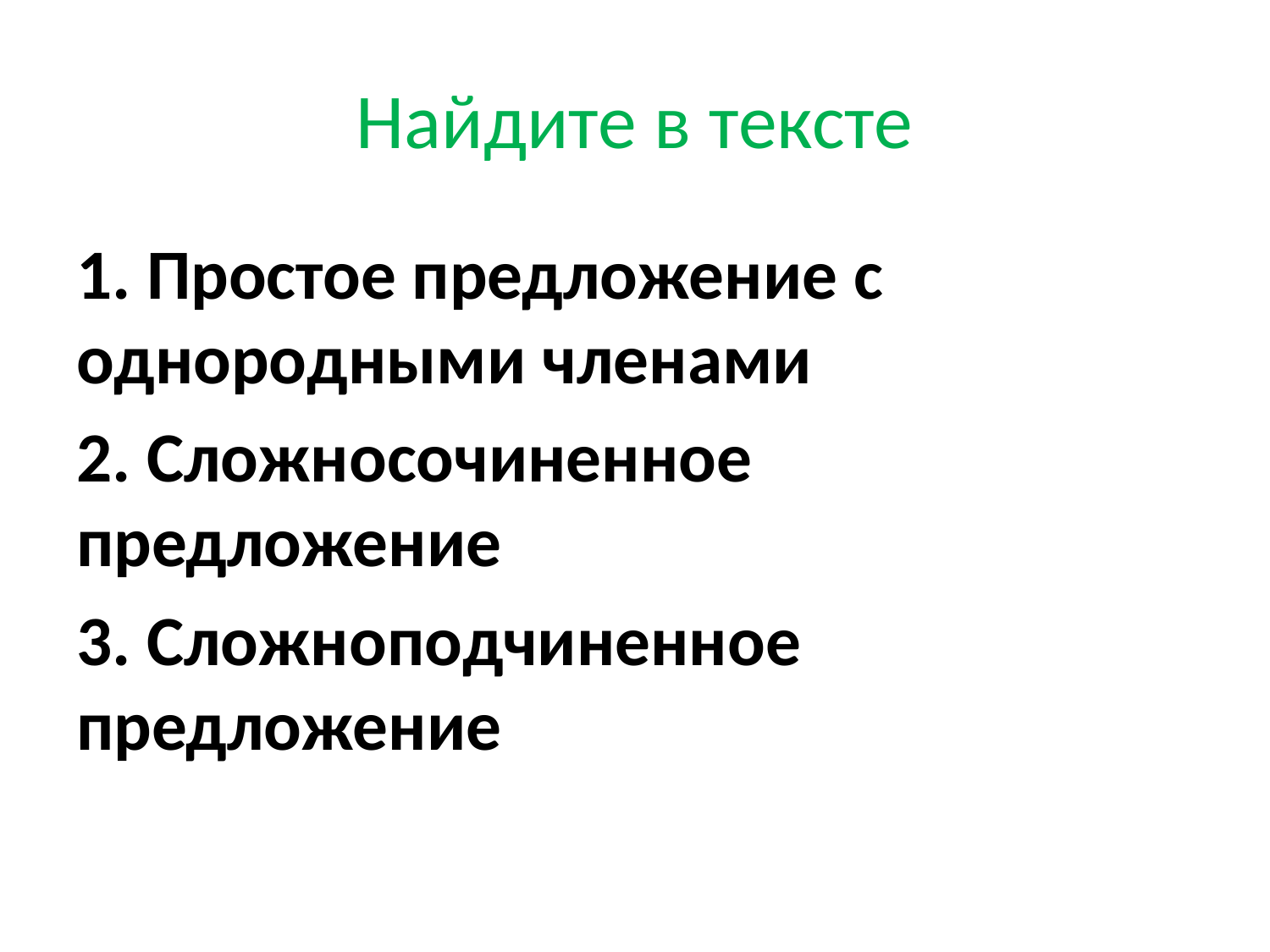

# Найдите в тексте
1. Простое предложение с однородными членами
2. Сложносочиненное предложение
3. Сложноподчиненное предложение